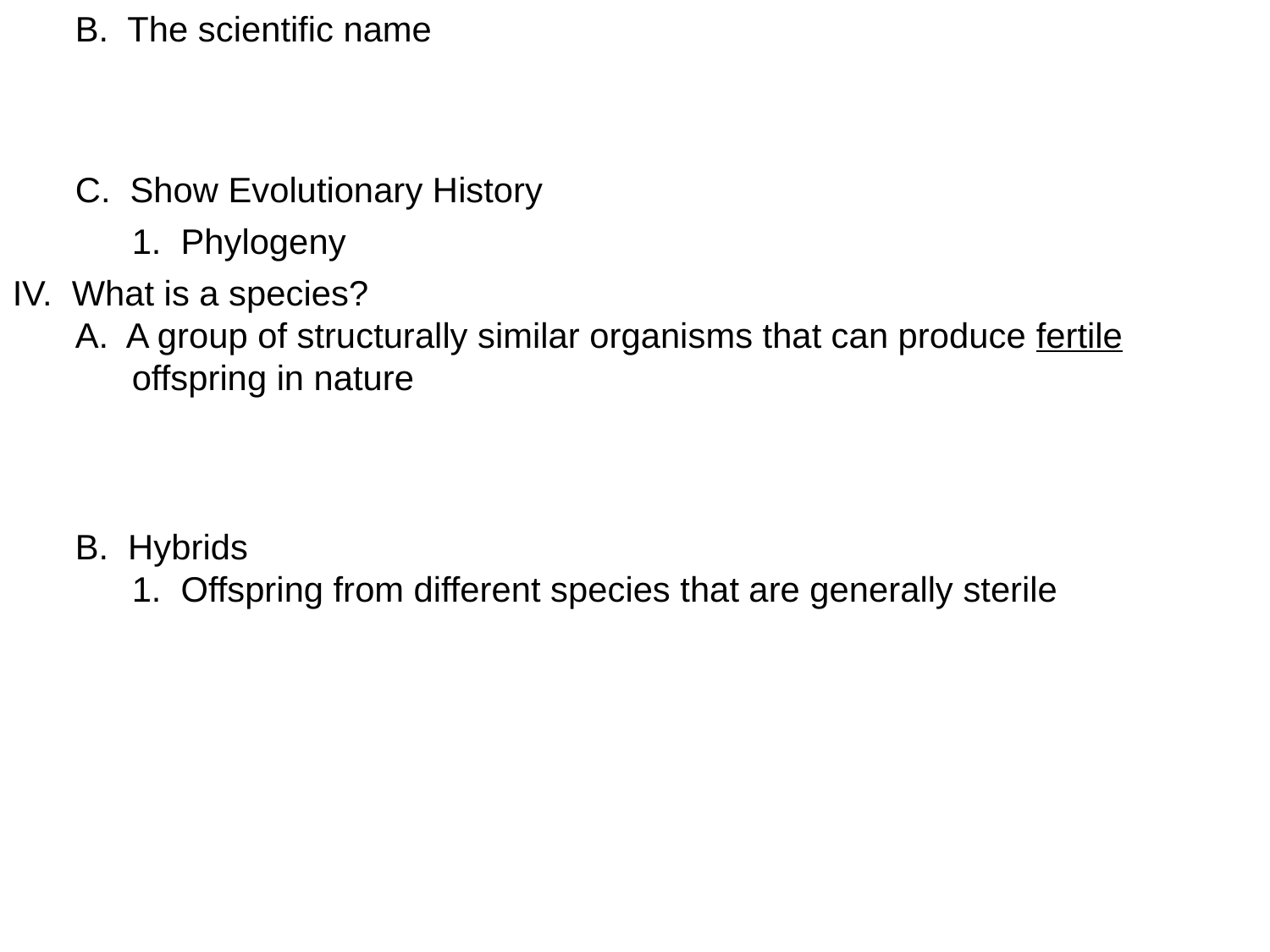

B.  The scientific name
	C.  Show Evolutionary History
		1.  Phylogeny
IV.  What is a species?
	A.  A group of structurally similar organisms that can produce fertile 			offspring in nature
	B.  Hybrids
		1.  Offspring from different species that are generally sterile